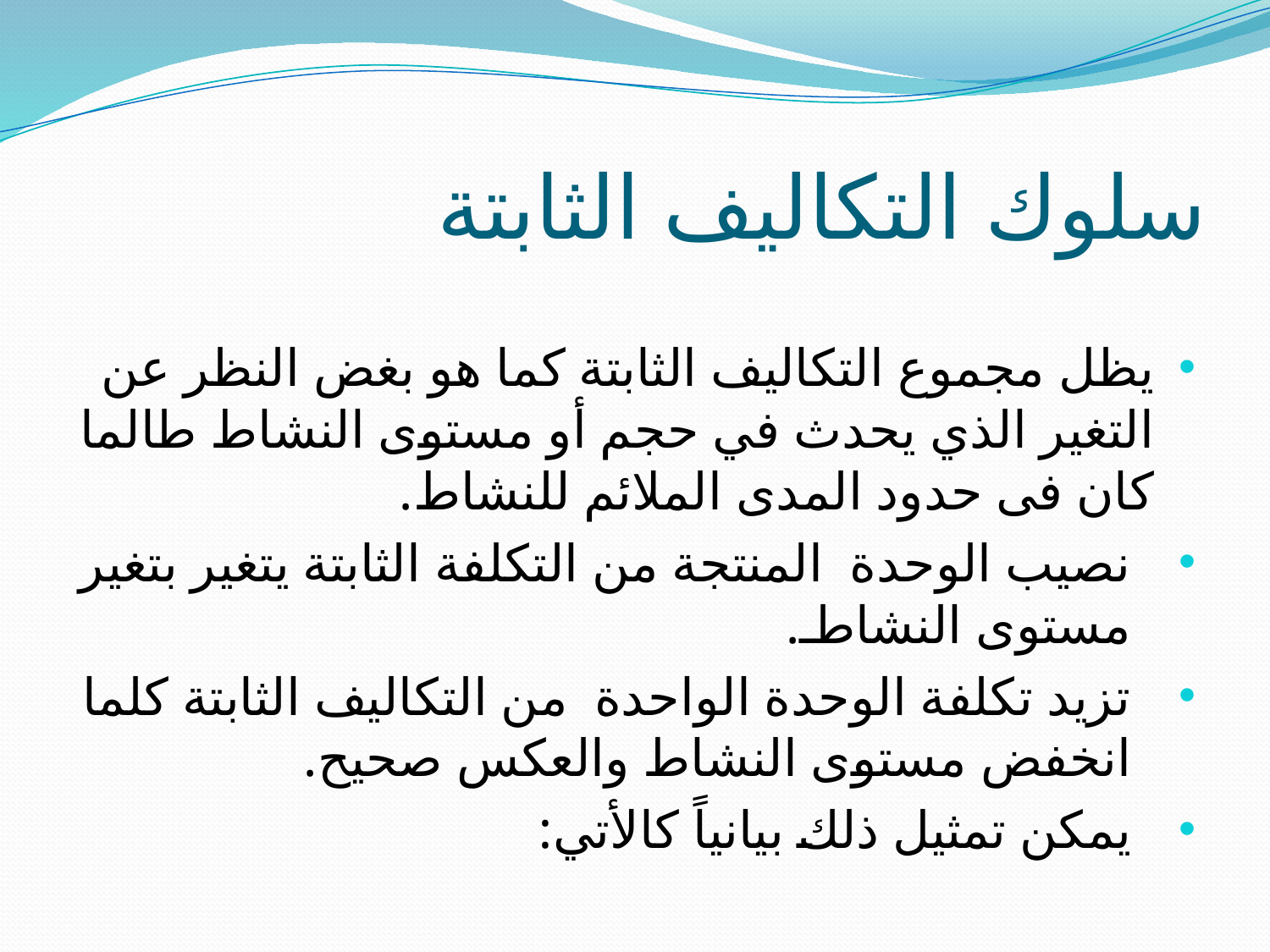

# سلوك التكاليف الثابتة

يظل مجموع التكاليف الثابتة كما هو بغض النظر عن التغير الذي يحدث في حجم أو مستوى النشاط طالما كان فى حدود المدى الملائم للنشاط.
نصيب الوحدة  المنتجة من التكلفة الثابتة يتغير بتغير مستوى النشاطـ.
تزيد تكلفة الوحدة الواحدة  من التكاليف الثابتة كلما انخفض مستوى النشاط والعكس صحيح.
يمكن تمثيل ذلك بيانياً كالأتي: